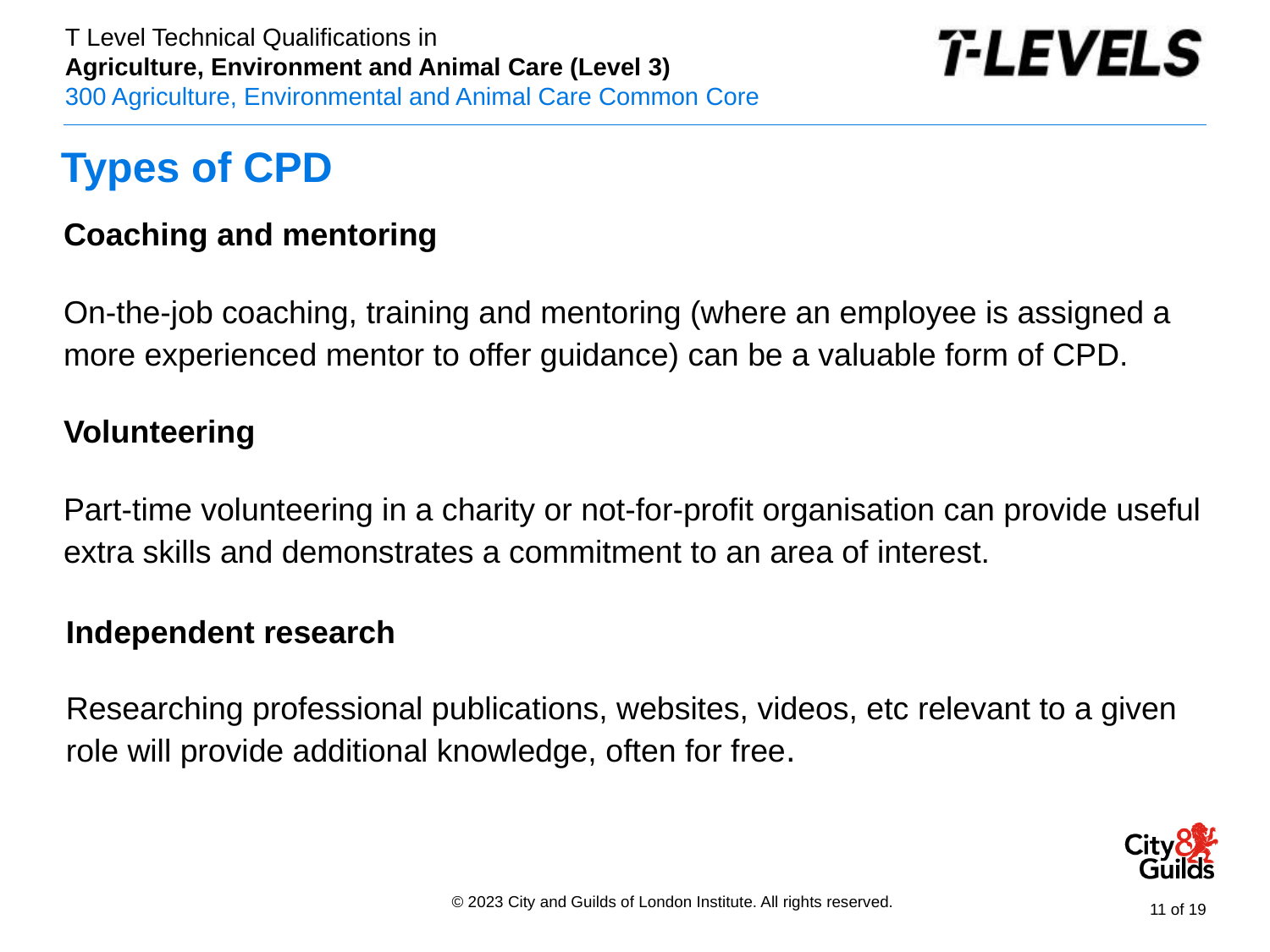

# Types of CPD
Coaching and mentoring
On-the-job coaching, training and mentoring (where an employee is assigned a more experienced mentor to offer guidance) can be a valuable form of CPD.
Volunteering
Part-time volunteering in a charity or not-for-profit organisation can provide useful extra skills and demonstrates a commitment to an area of interest.
Independent research

Researching professional publications, websites, videos, etc relevant to a given role will provide additional knowledge, often for free.